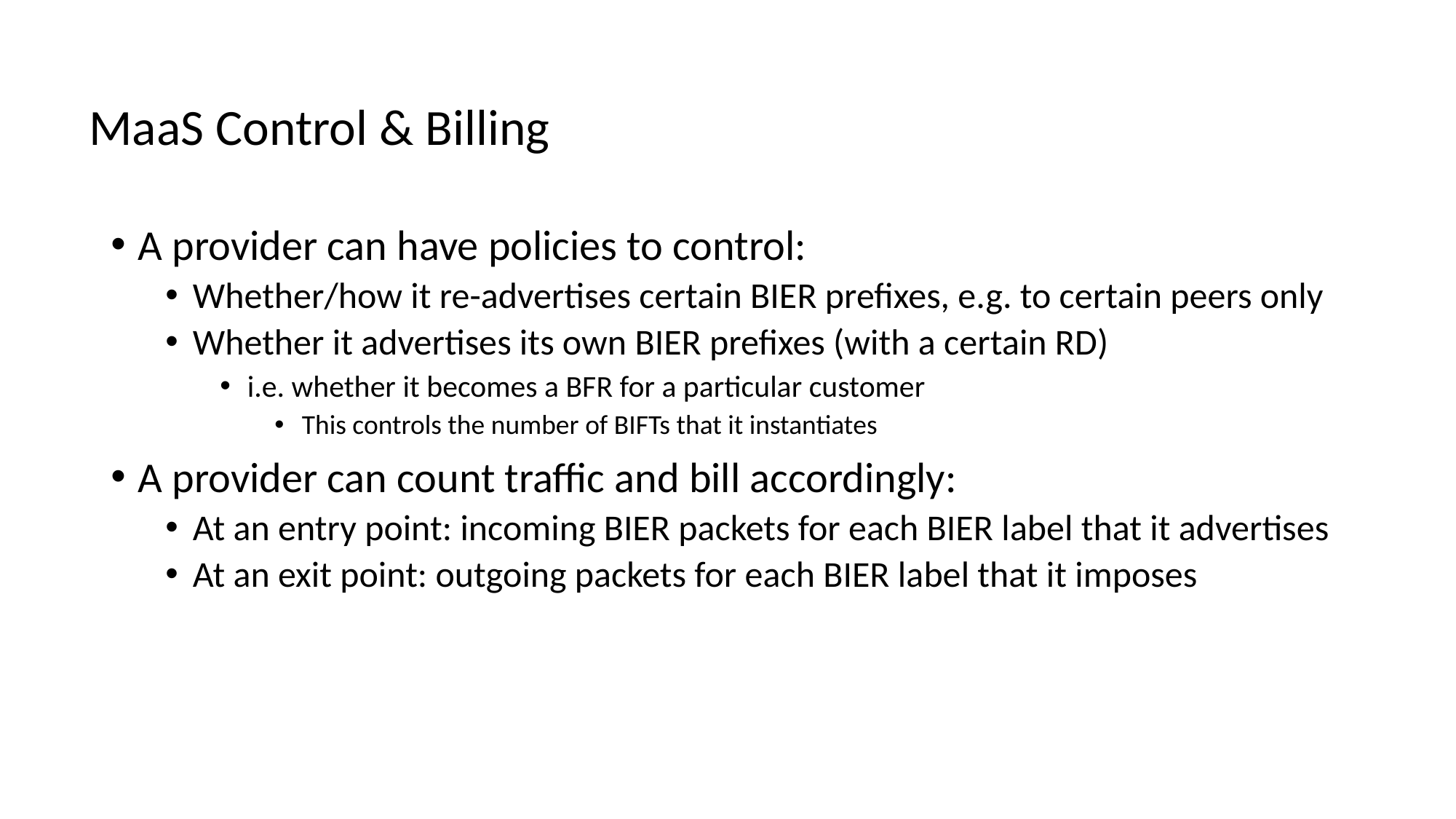

# MaaS Control & Billing
A provider can have policies to control:
Whether/how it re-advertises certain BIER prefixes, e.g. to certain peers only
Whether it advertises its own BIER prefixes (with a certain RD)
i.e. whether it becomes a BFR for a particular customer
This controls the number of BIFTs that it instantiates
A provider can count traffic and bill accordingly:
At an entry point: incoming BIER packets for each BIER label that it advertises
At an exit point: outgoing packets for each BIER label that it imposes